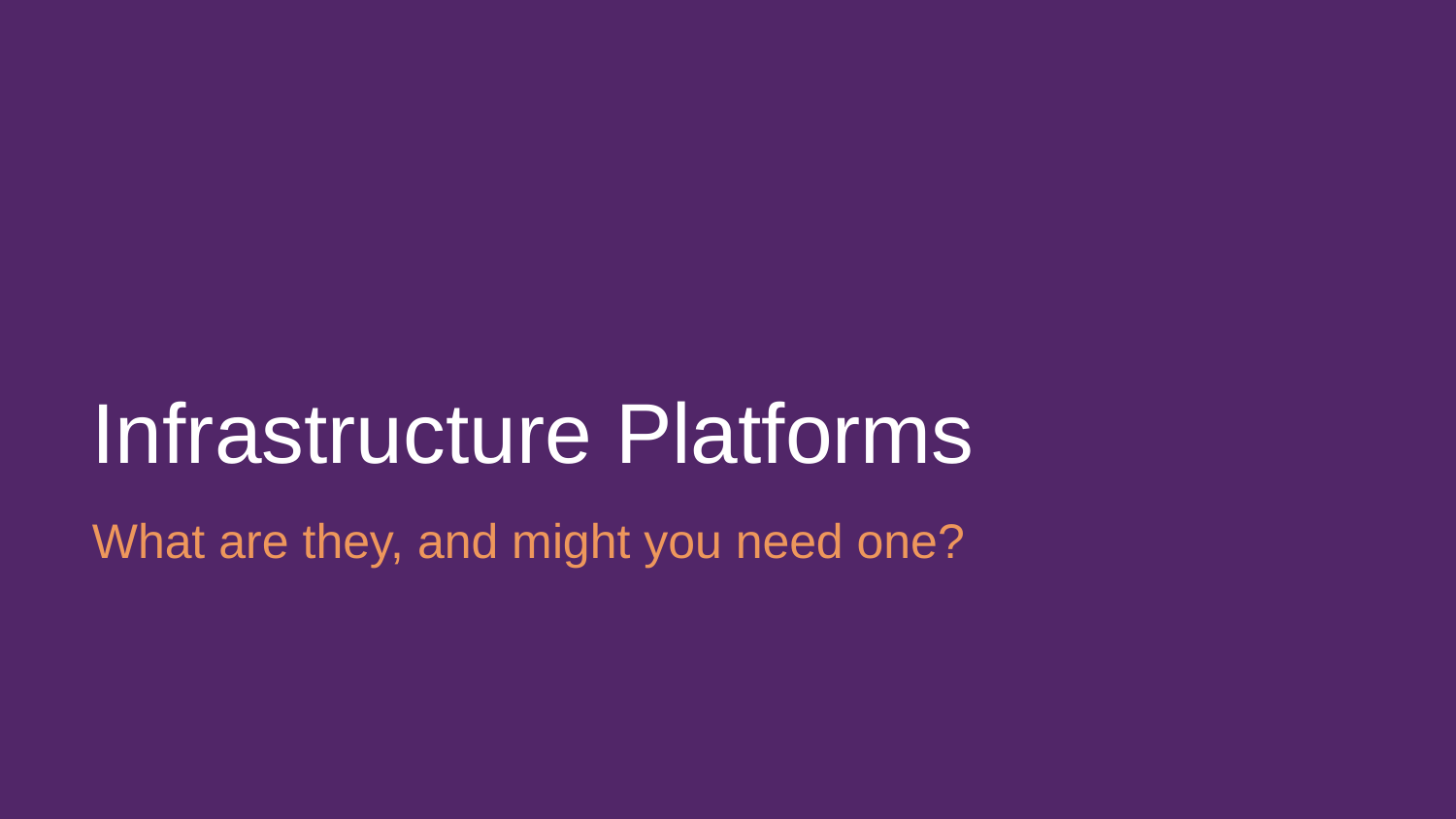

# Infrastructure Platforms
What are they, and might you need one?